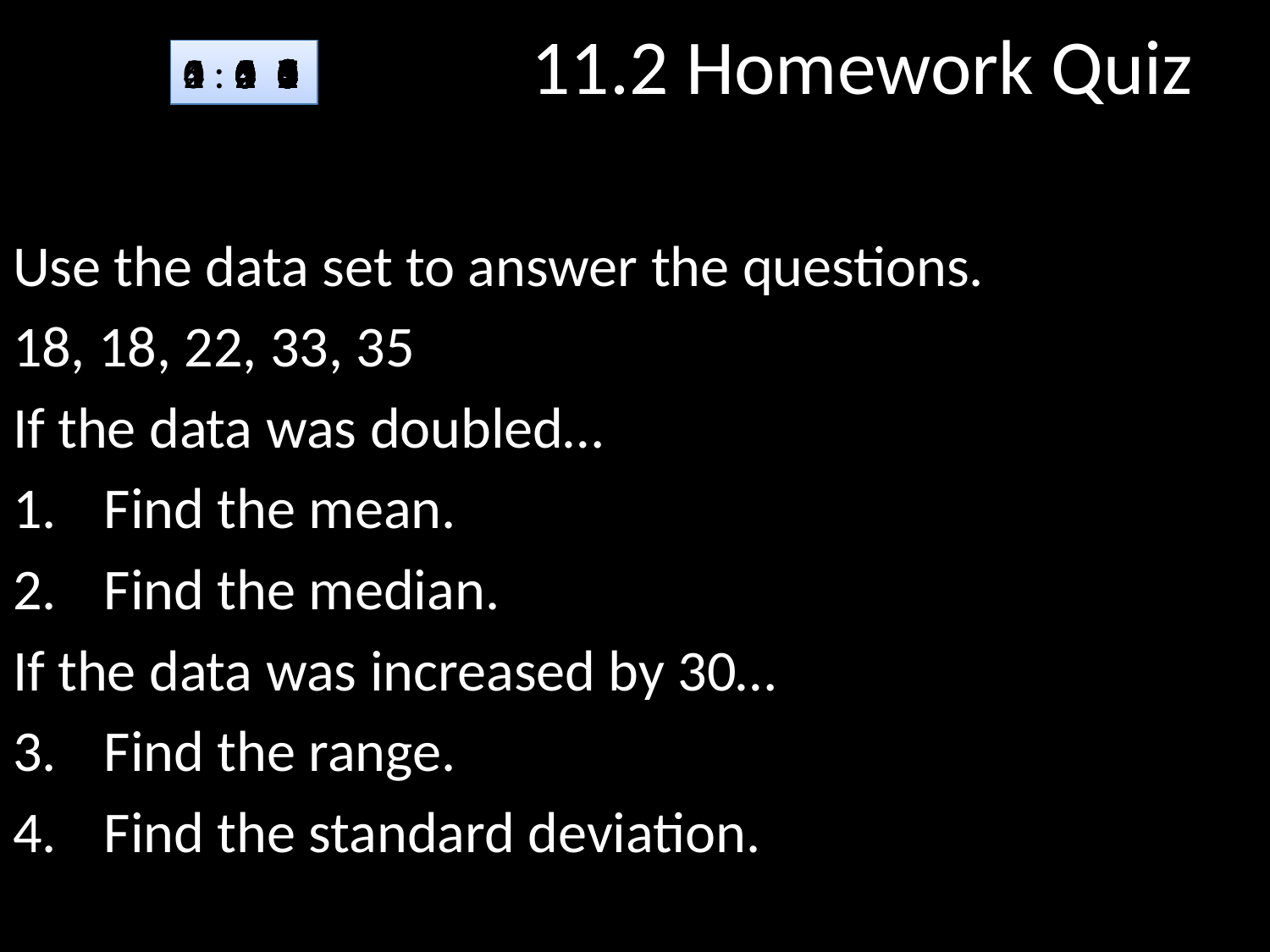

# 11.2 Homework Quiz

4
5
3
2
1
0
:
1
2
3
4
5
0
1
2
3
4
5
0
1
2
3
4
5
0
1
2
3
4
5
0
1
2
3
4
5
0
1
2
3
4
5
6
7
8
0
9
1
2
3
4
5
6
7
8
0
9
1
2
3
4
5
6
7
8
0
9
1
2
3
4
5
6
7
8
0
9
1
2
3
4
5
6
7
8
0
9
Use the data set to answer the questions.
18, 18, 22, 33, 35
If the data was doubled…
Find the mean.
Find the median.
If the data was increased by 30…
Find the range.
Find the standard deviation.